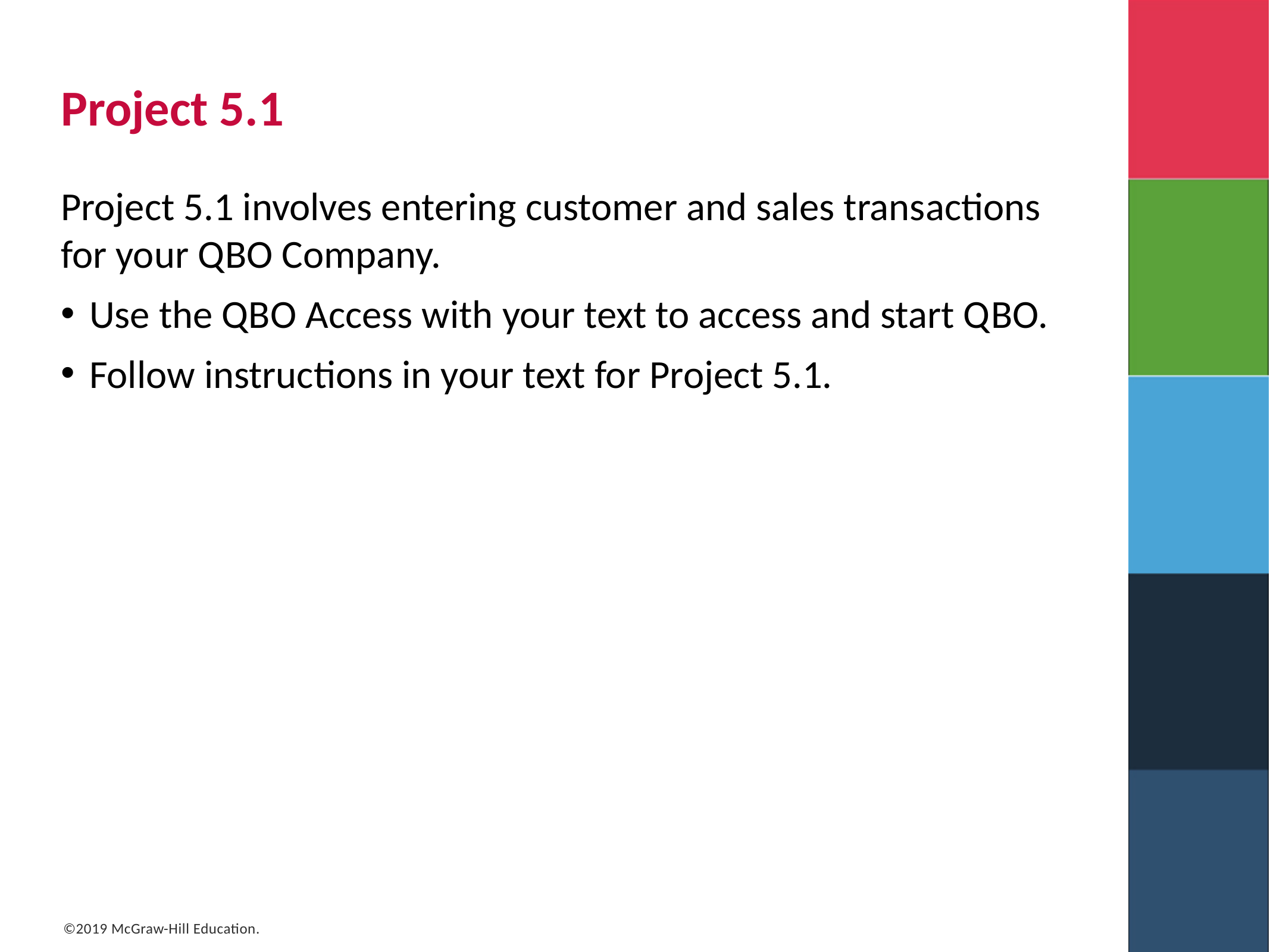

# Project 5.1
Project 5.1 involves entering customer and sales transactions for your Q B O Company.
Use the Q B O Access with your text to access and start Q B O.
Follow instructions in your text for Project 5.1.